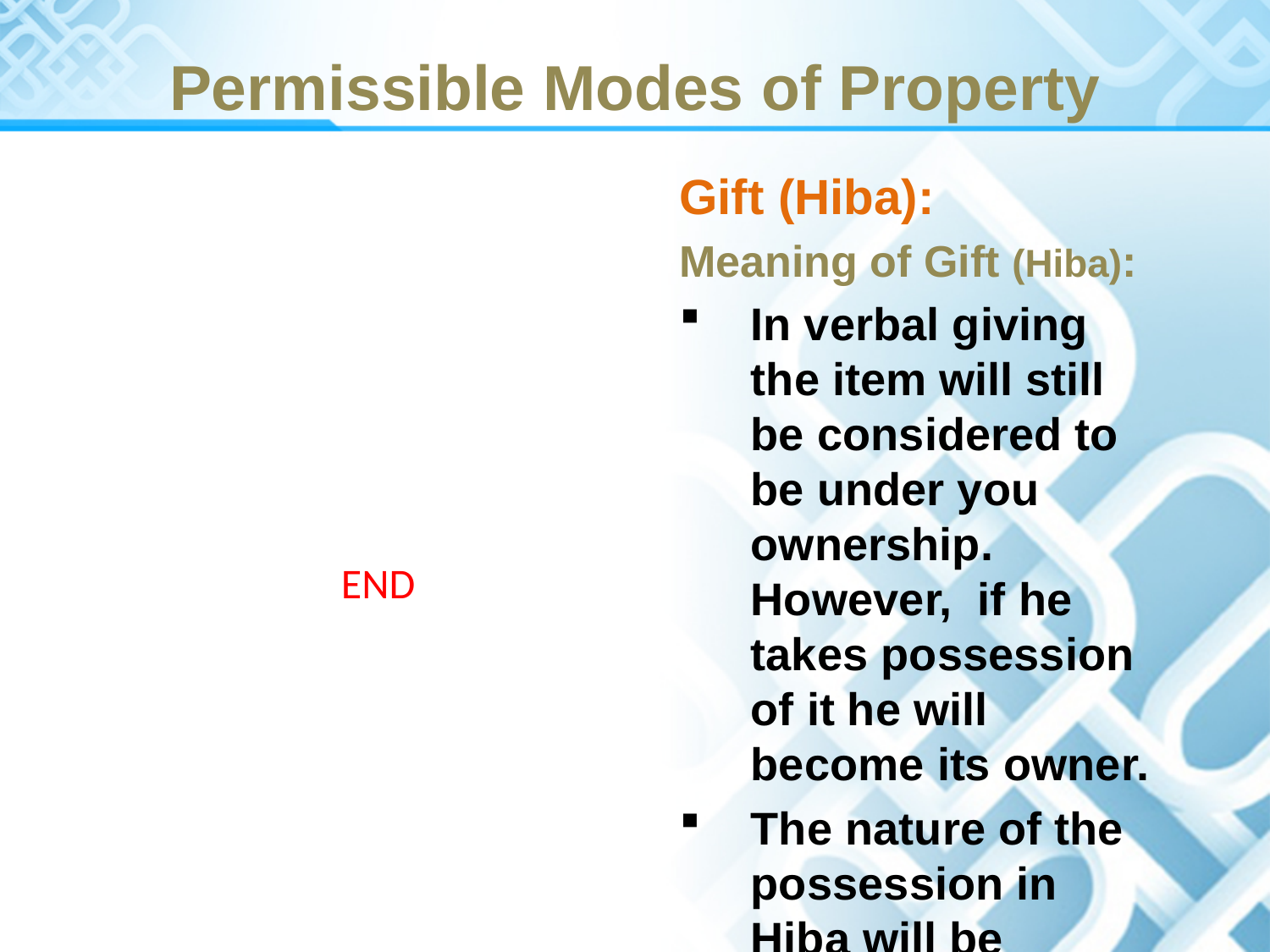

Permissible Modes of Property
Gift (Hiba):
Meaning of Gift (Hiba):
In verbal giving the item will still be considered to be under you ownership. However,  if he takes possession of it he will become its owner.
The nature of the possession in Hiba will be discussed in the coming topics.
END